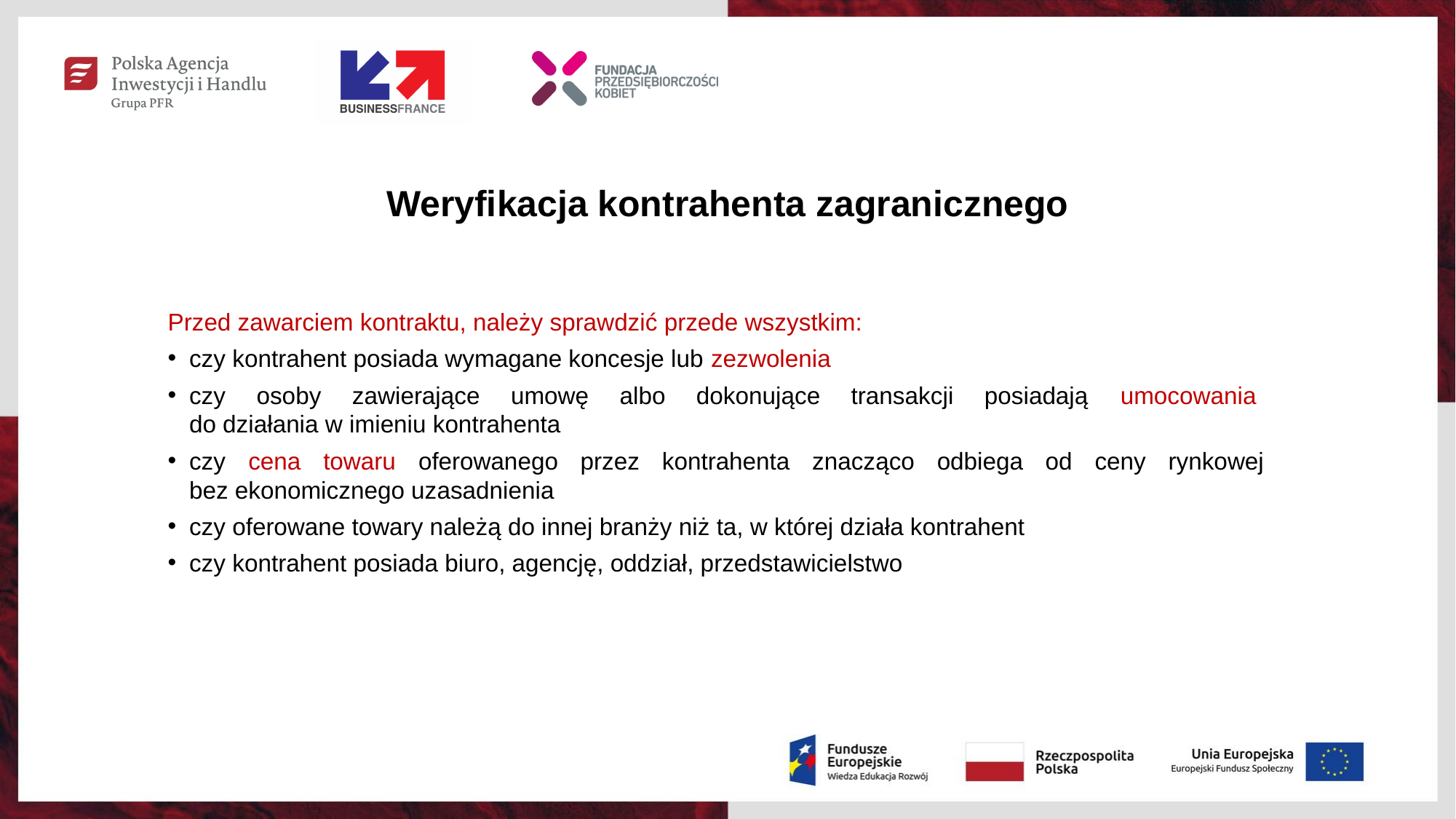

# Weryfikacja kontrahenta zagranicznego
Przed zawarciem kontraktu, należy sprawdzić przede wszystkim:
czy kontrahent posiada wymagane koncesje lub zezwolenia
czy osoby zawierające umowę albo dokonujące transakcji posiadają umocowania
do działania w imieniu kontrahenta
czy cena towaru oferowanego przez kontrahenta znacząco odbiega od ceny rynkowej
bez ekonomicznego uzasadnienia
czy oferowane towary należą do innej branży niż ta, w której działa kontrahent
czy kontrahent posiada biuro, agencję, oddział, przedstawicielstwo